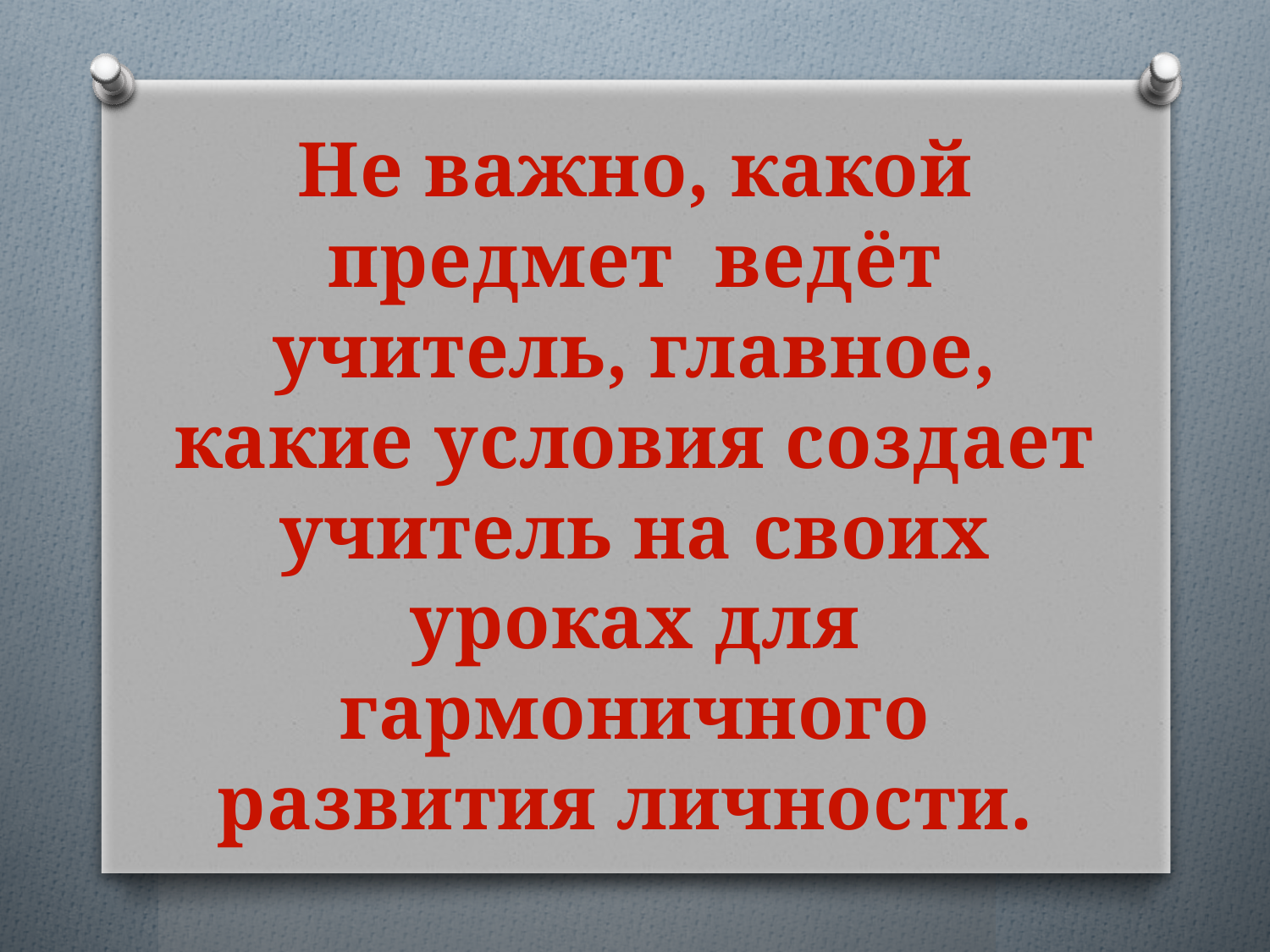

# Не важно, какой предмет  ведёт учитель, главное, какие условия создает учитель на своих уроках для гармоничного развития личности.